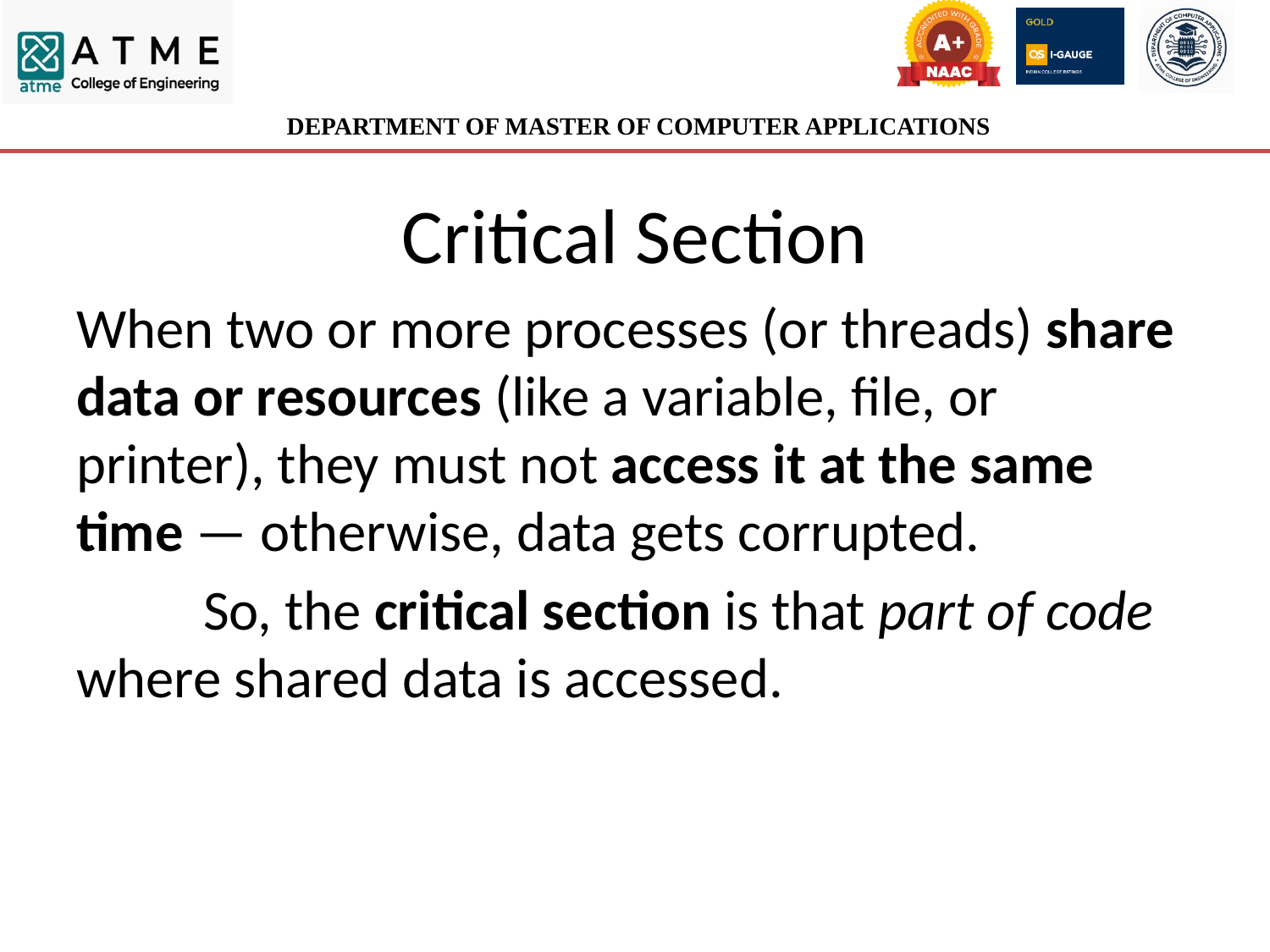

# Critical Section
When two or more processes (or threads) share data or resources (like a variable, file, or printer), they must not access it at the same time — otherwise, data gets corrupted.
	So, the critical section is that part of code where shared data is accessed.